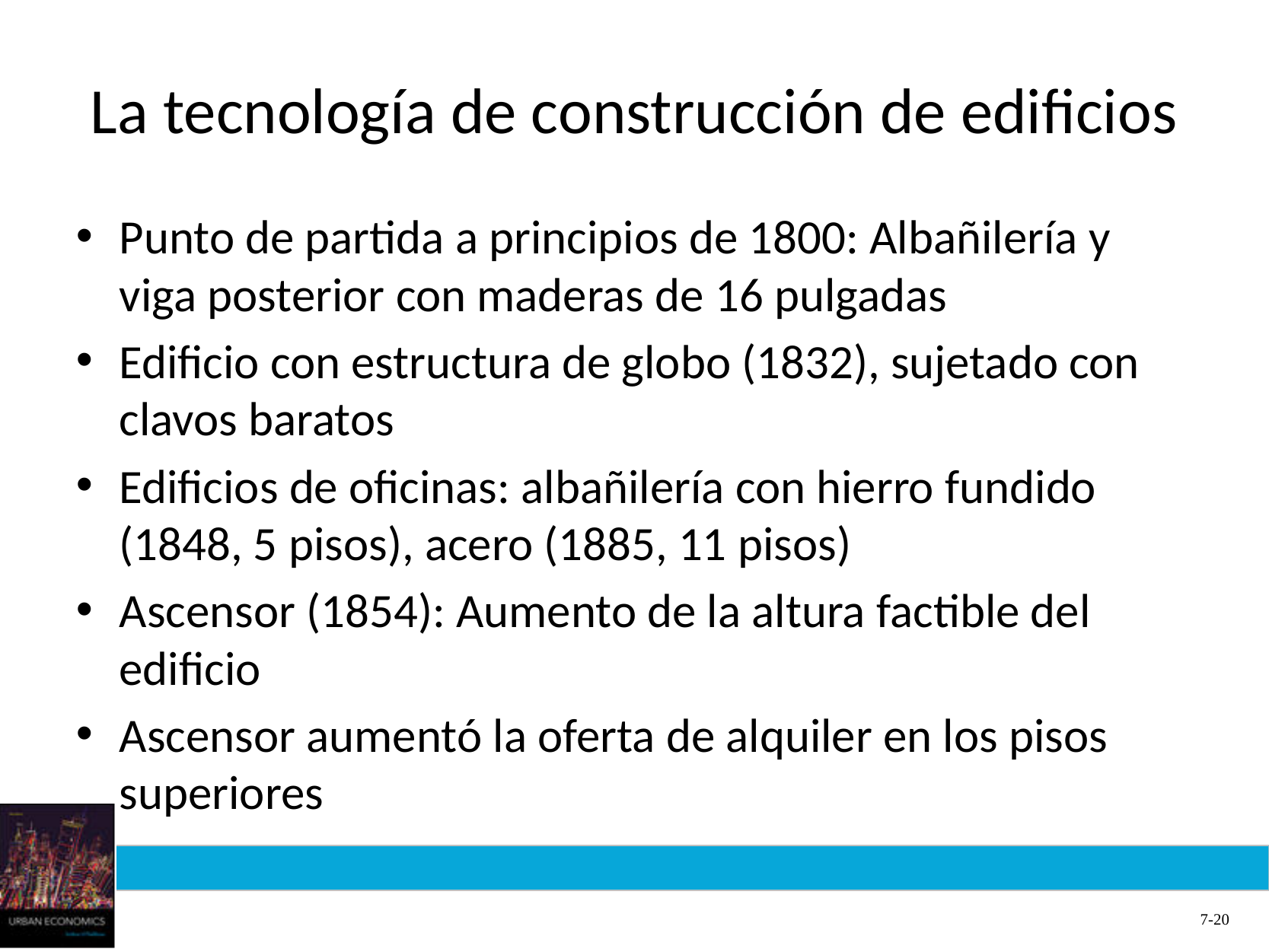

# La tecnología de construcción de edificios
Punto de partida a principios de 1800: Albañilería y viga posterior con maderas de 16 pulgadas
Edificio con estructura de globo (1832), sujetado con clavos baratos
Edificios de oficinas: albañilería con hierro fundido (1848, 5 pisos), acero (1885, 11 pisos)
Ascensor (1854): Aumento de la altura factible del edificio
Ascensor aumentó la oferta de alquiler en los pisos superiores
7-20